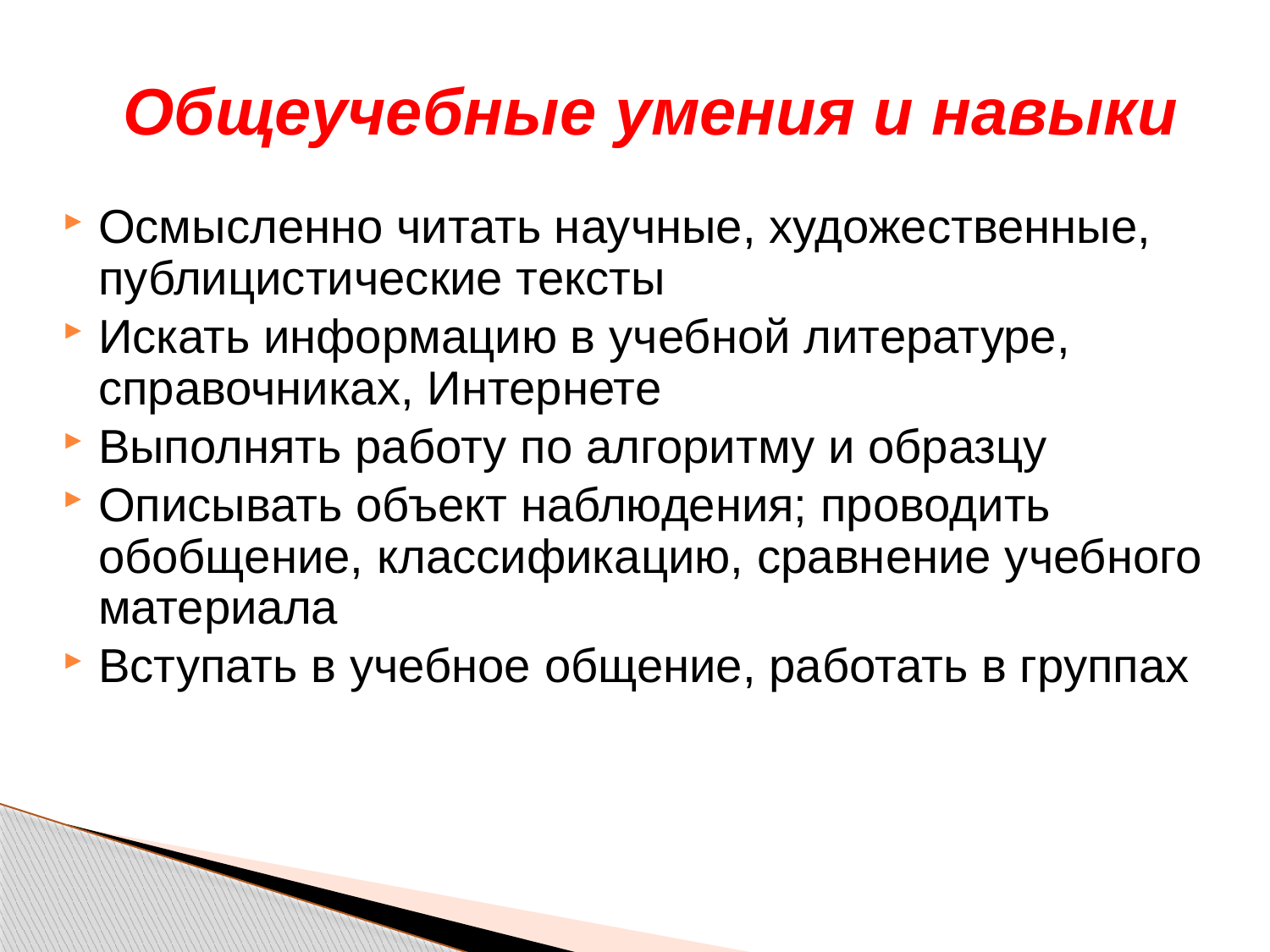

# Общеучебные умения и навыки
Осмысленно читать научные, художественные, публицистические тексты
Искать информацию в учебной литературе, справочниках, Интернете
Выполнять работу по алгоритму и образцу
Описывать объект наблюдения; проводить обобщение, классификацию, сравнение учебного материала
Вступать в учебное общение, работать в группах